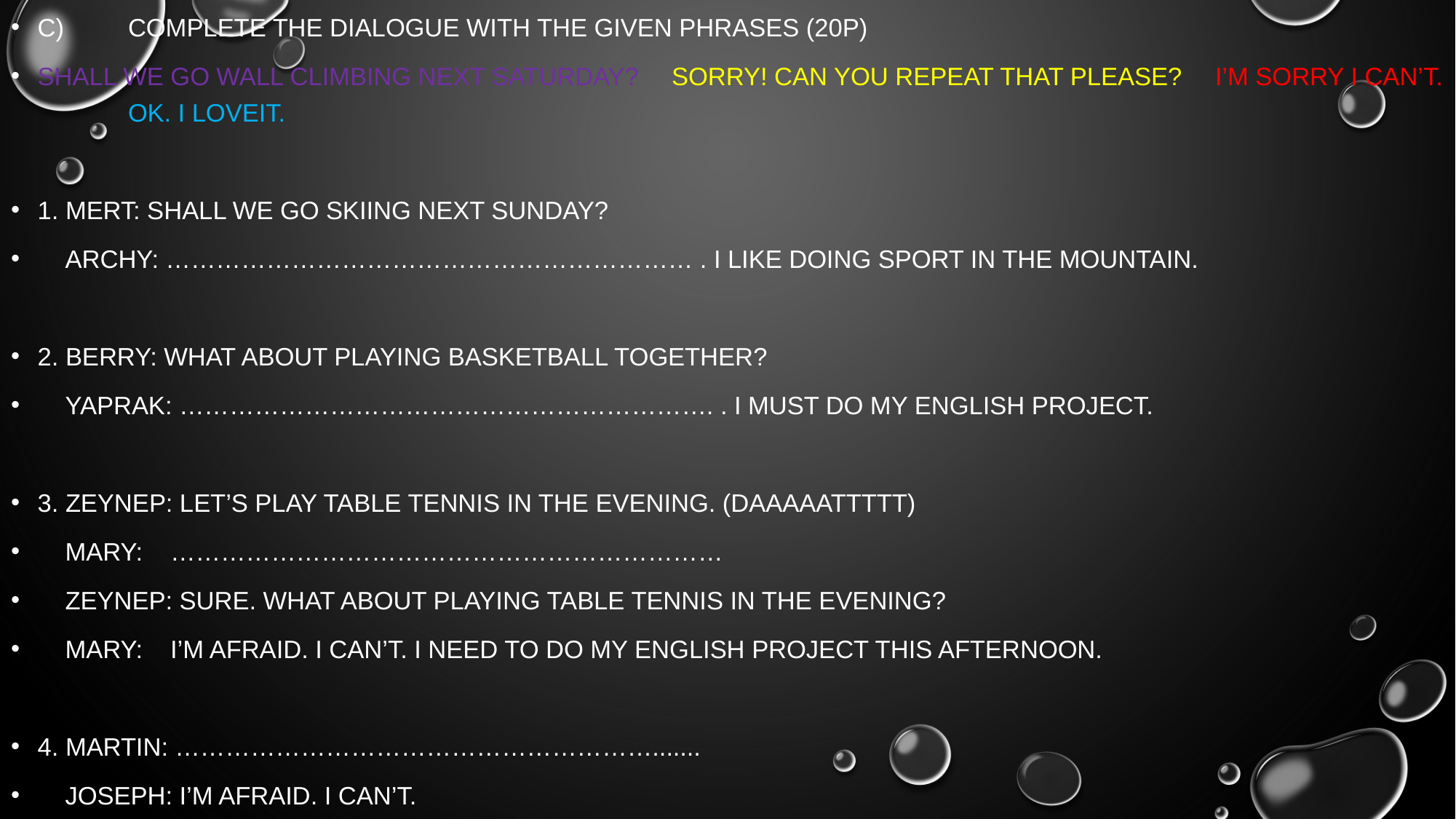

C)	COMPLETE THE DIALOGUE WITH THE GIVEN PHRASES (20P)
Shall we go wall climbing next Saturday?	Sorry! Can you repeat that please?	I’m sorry I can’t.	OK. I loveit.

1. MERT: Shall we go skiing next Sunday?
    ARCHY: ……………………………………………………… . I like doing sport in the mountain.

2. BERRY: What about playing basketball together?
    YAPRAK: ………………………………………………………. . I must do my English project.

3. ZEYNEP: Let’s play table tennis in the evening. (daaaaattttt)
    MARY:    …………………………………………………………
    ZEYNEP: Sure. What about playing table tennis in the evening?
    MARY:    I’m afraid. I can’t. I need to do my English project this afternoon.

4. MARTIN: ………………………………………………….......
    JOSEPH: I’m afraid. I can’t.